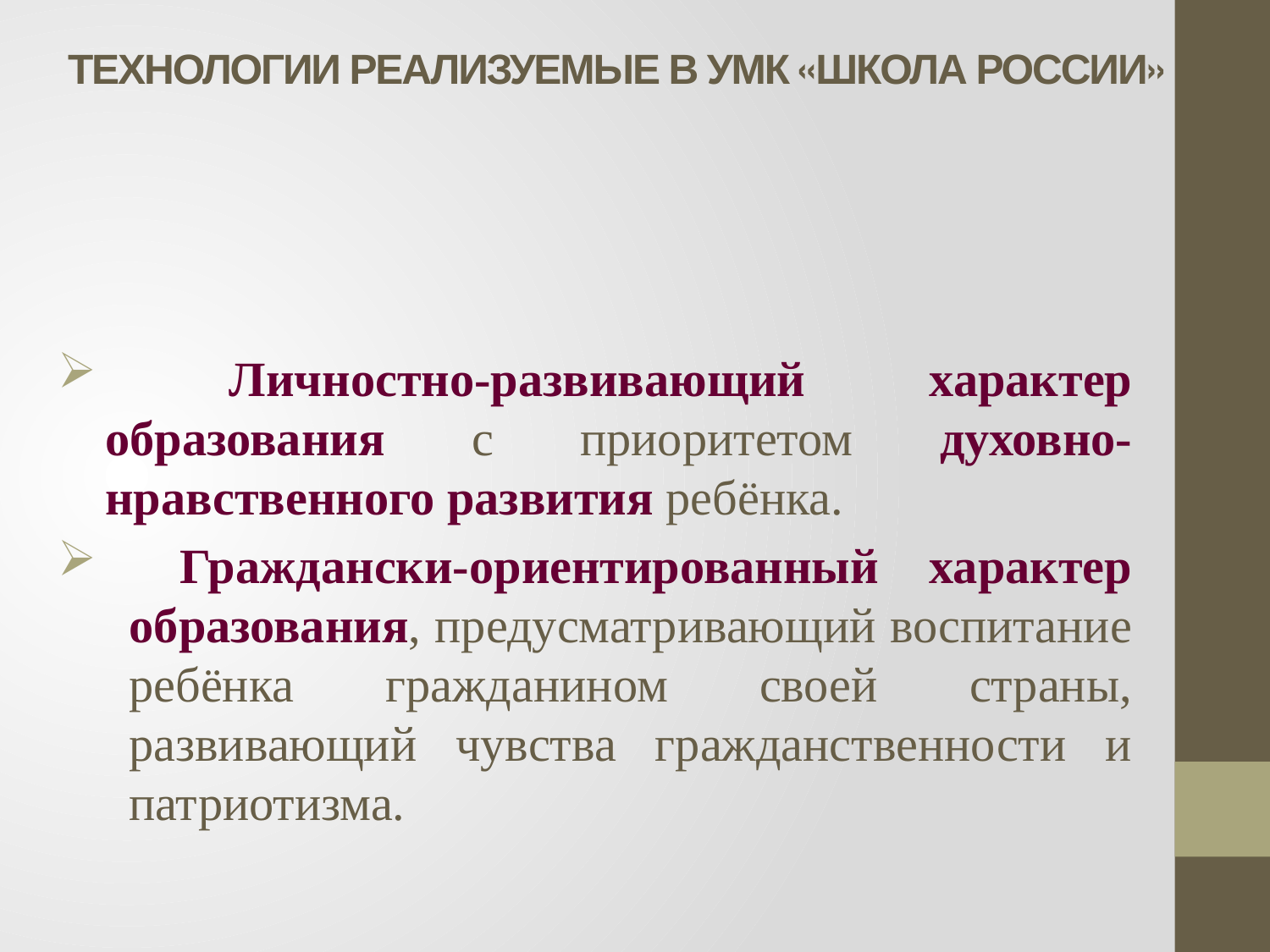

# Технологии реализуемые в УМК «Школа России»
 Личностно-развивающий характер образования с приоритетом духовно-нравственного развития ребёнка.
 Граждански-ориентированный характер образования, предусматривающий воспитание ребёнка гражданином своей страны, развивающий чувства гражданственности и патриотизма.